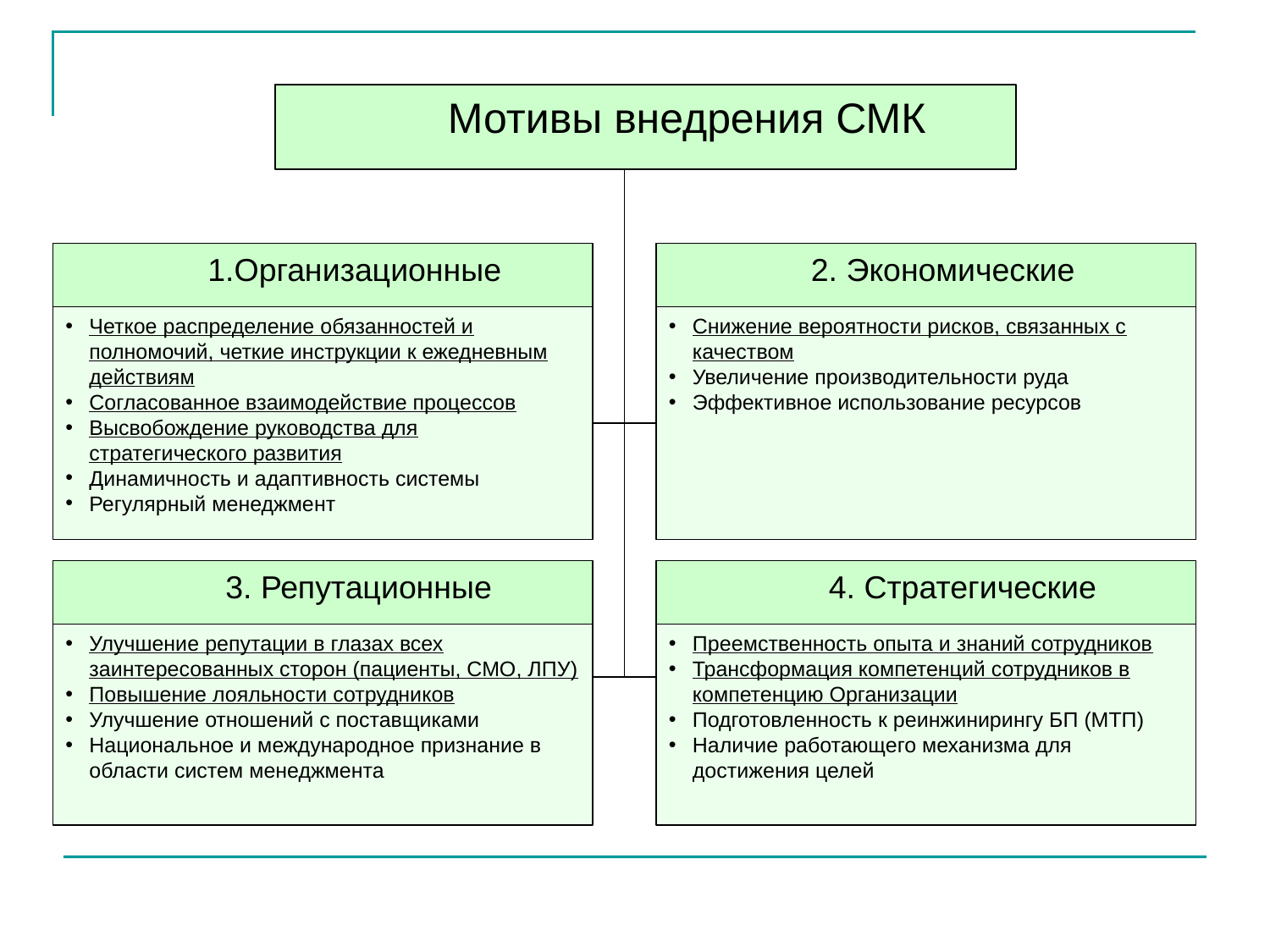

Мотивы внедрения СМК
                1.Организационные
                2. Экономические

Четкое распределение обязанностей и полномочий, четкие инструкции к ежедневным действиям
Согласованное взаимодействие процессов
Высвобождение руководства для стратегического развития
Динамичность и адаптивность системы
Регулярный менеджмент

Снижение вероятности рисков, связанных с качеством
Увеличение производительности руда
Эффективное использование ресурсов

                  3. Репутационные
                  4. Стратегические

Улучшение репутации в глазах всех заинтересованных сторон (пациенты, СМО, ЛПУ)
Повышение лояльности сотрудников
Улучшение отношений с поставщиками
Национальное и международное признание в области систем менеджмента

Преемственность опыта и знаний сотрудников
Трансформация компетенций сотрудников в компетенцию Организации
Подготовленность к реинжинирингу БП (МТП)
Наличие работающего механизма для достижения целей